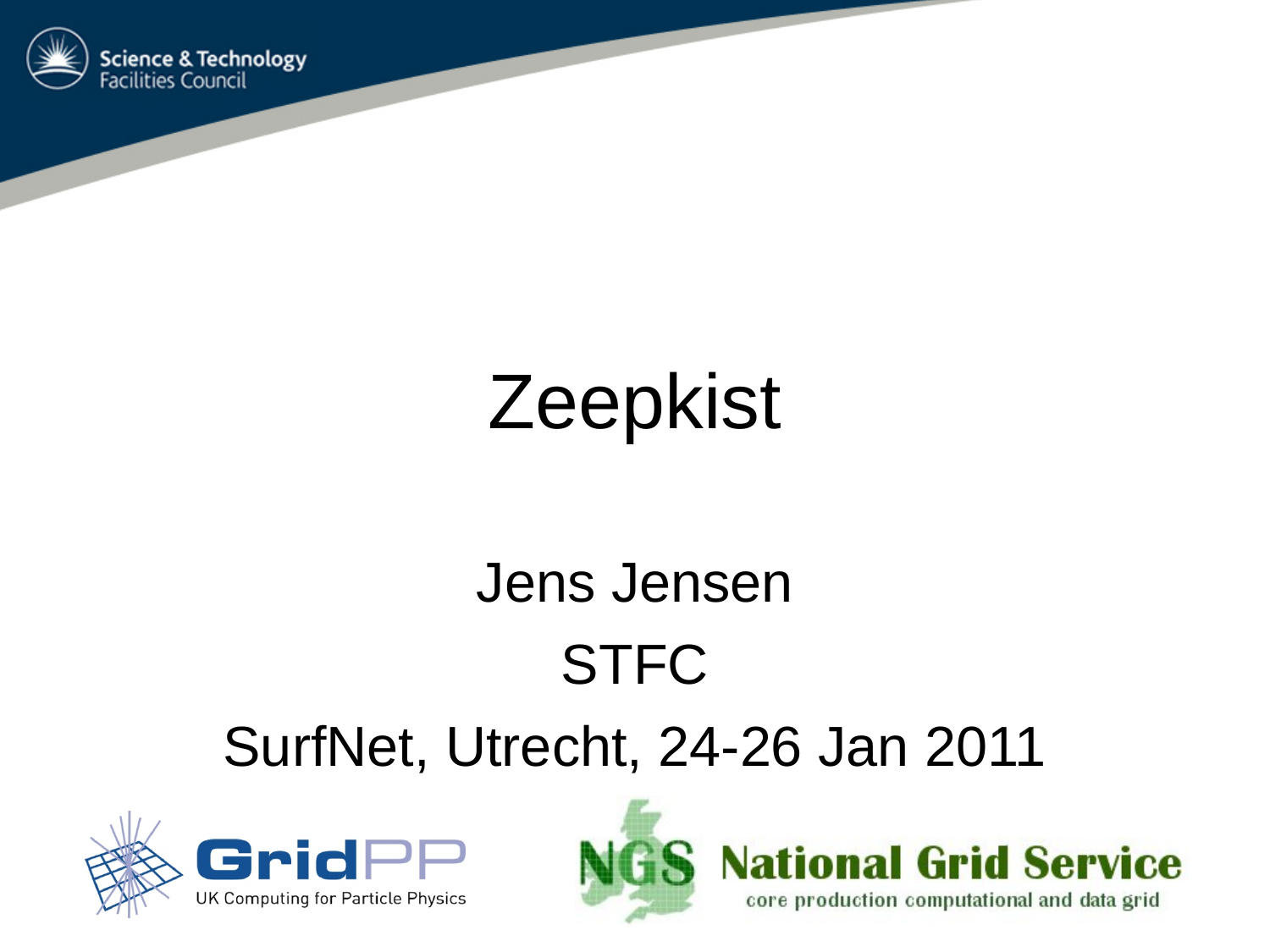

# Zeepkist
Jens Jensen
STFC
SurfNet, Utrecht, 24-26 Jan 2011